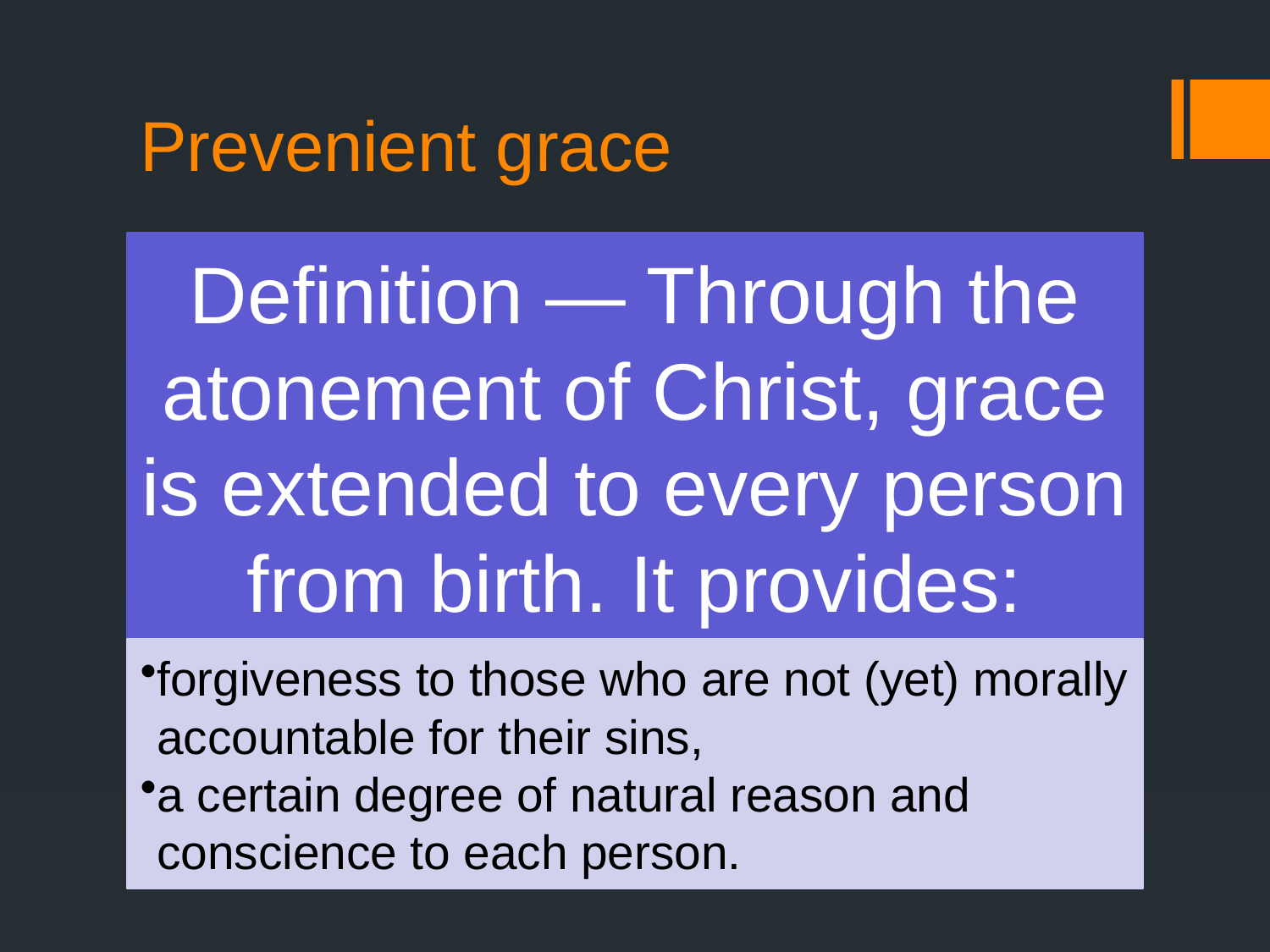

# Prevenient grace
Definition — Through the atonement of Christ, grace is extended to every person from birth. It provides:
forgiveness to those who are not (yet) morally accountable for their sins,
a certain degree of natural reason and conscience to each person.